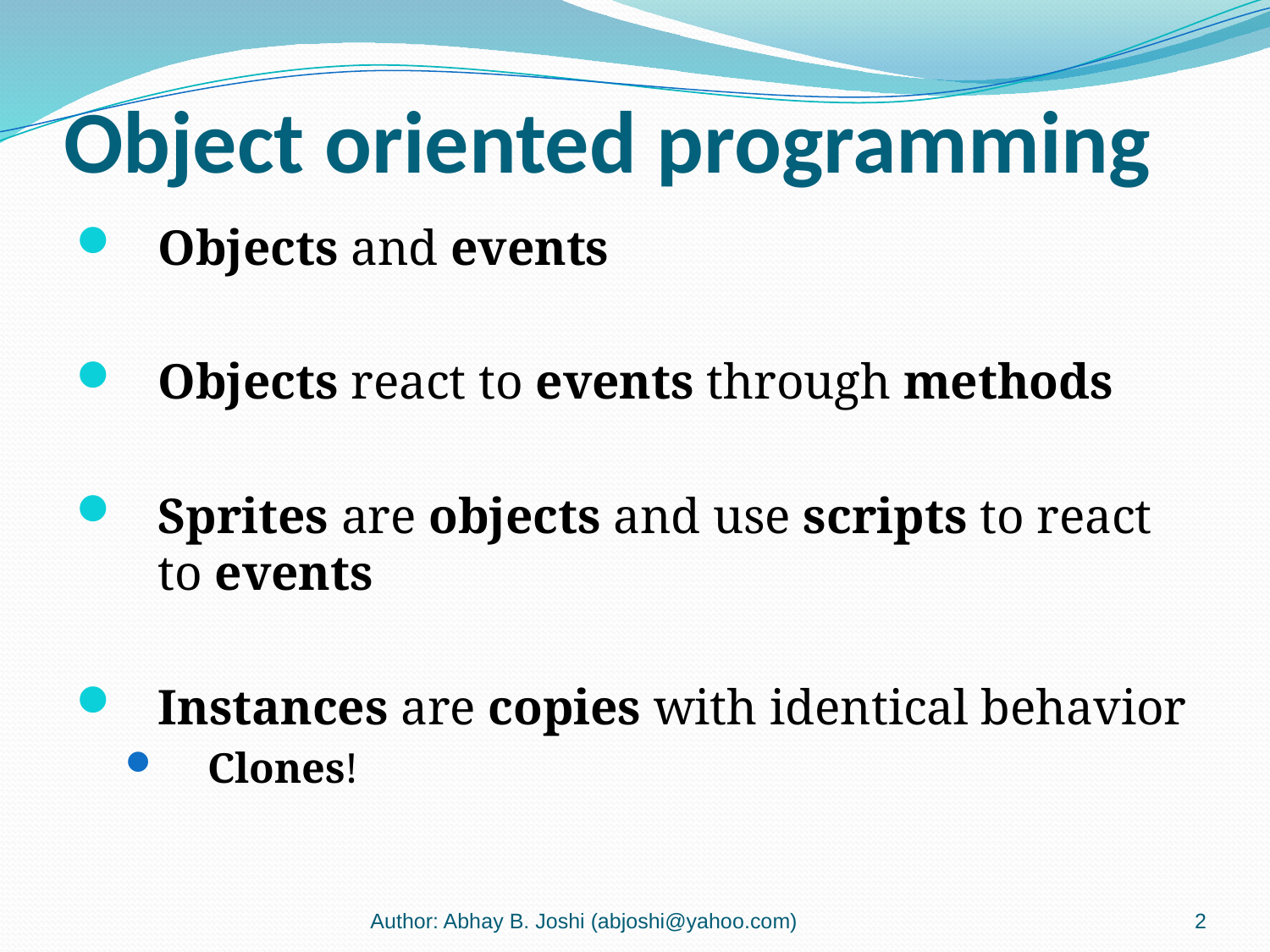

# Object oriented programming
Objects and events

Objects react to events through methods

Sprites are objects and use scripts to react to events

Instances are copies with identical behavior
Clones!
Author: Abhay B. Joshi (abjoshi@yahoo.com)
2